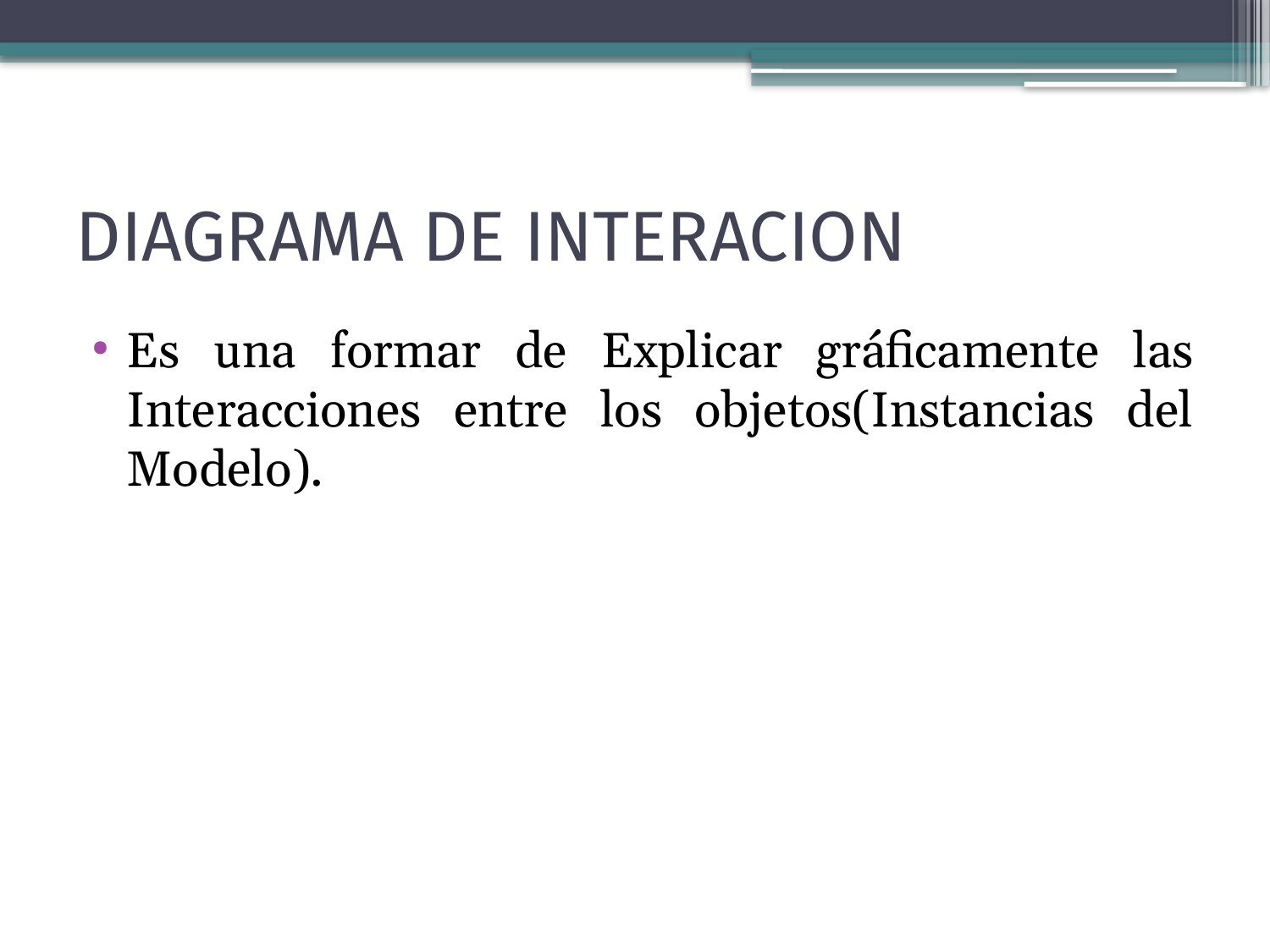

# DIAGRAMA DE INTERACION
Es una formar de Explicar gráficamente las Interacciones entre los objetos(Instancias del Modelo).